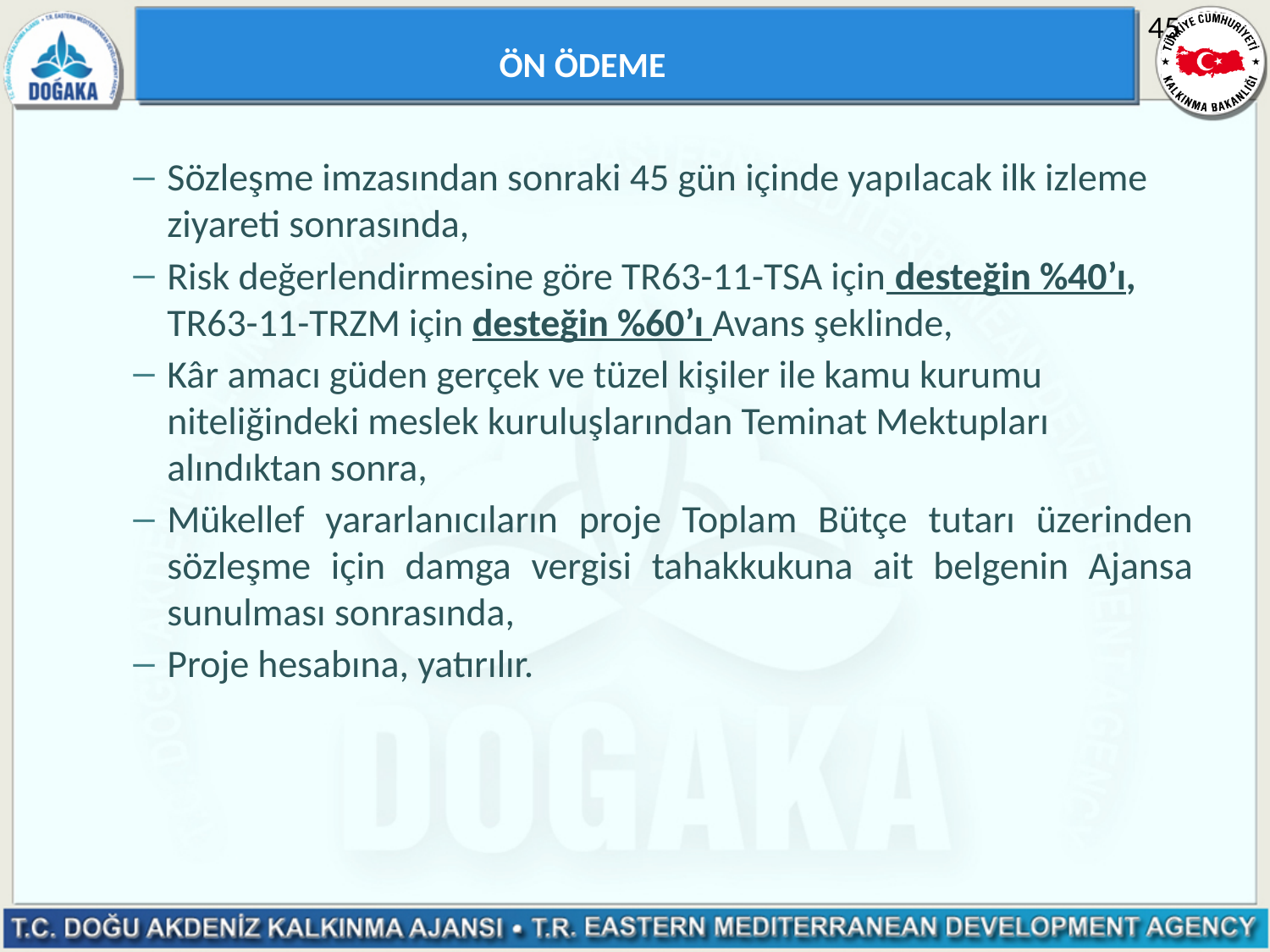

45
ÖN ÖDEME
Sözleşme imzasından sonraki 45 gün içinde yapılacak ilk izleme ziyareti sonrasında,
Risk değerlendirmesine göre TR63-11-TSA için desteğin %40’ı, TR63-11-TRZM için desteğin %60’ı Avans şeklinde,
Kâr amacı güden gerçek ve tüzel kişiler ile kamu kurumu niteliğindeki meslek kuruluşlarından Teminat Mektupları alındıktan sonra,
Mükellef yararlanıcıların proje Toplam Bütçe tutarı üzerinden sözleşme için damga vergisi tahakkukuna ait belgenin Ajansa sunulması sonrasında,
Proje hesabına, yatırılır.